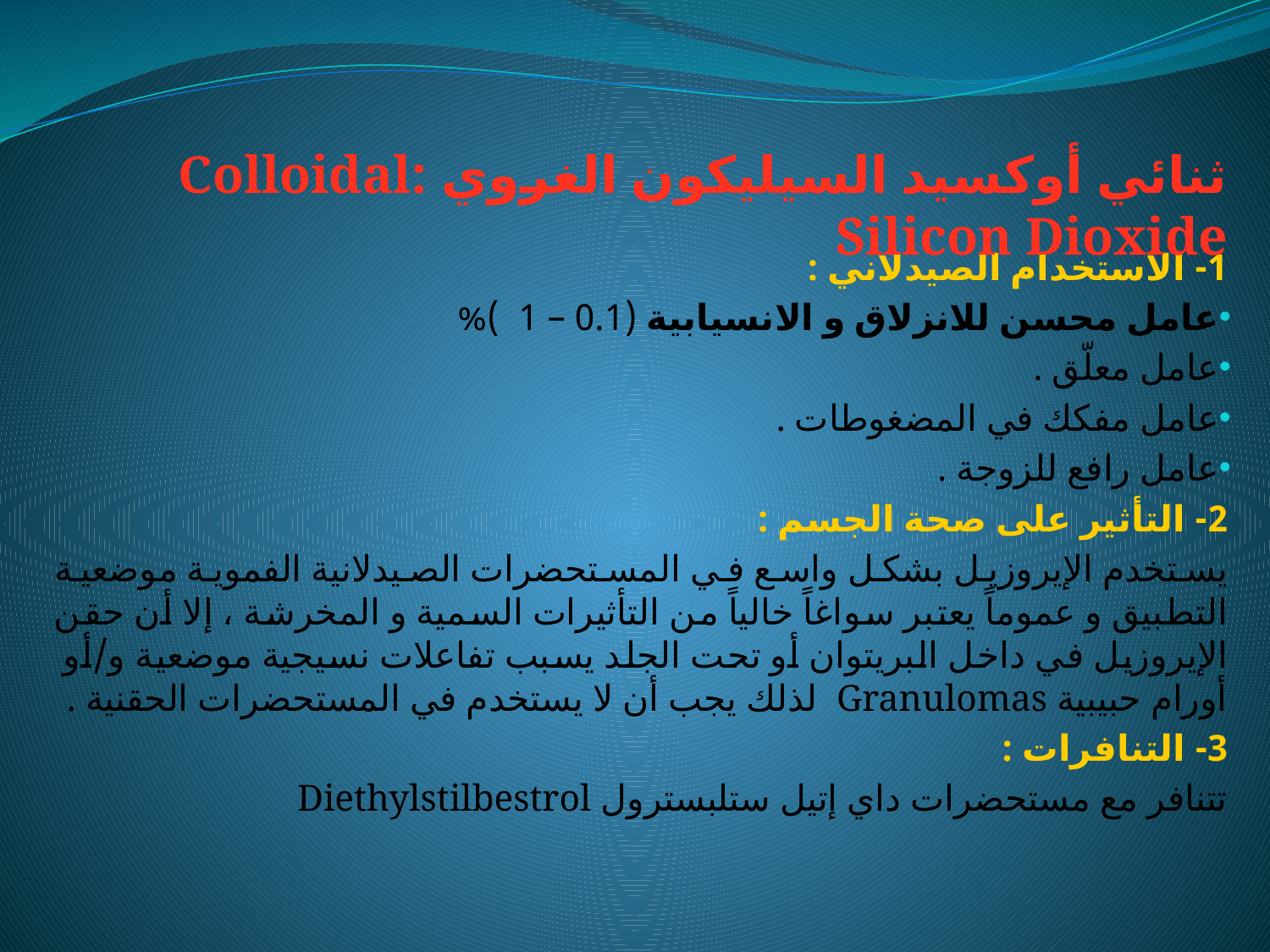

ثنائي أوكسيد السيليكون الغروي :Colloidal Silicon Dioxide
1- الاستخدام الصيدلاني :
عامل محسن للانزلاق و الانسيابية (0.1 – 1  )%
عامل معلّق .
عامل مفكك في المضغوطات .
عامل رافع للزوجة .
2- التأثير على صحة الجسم :
يستخدم الإيروزيل بشكل واسع في المستحضرات الصيدلانية الفموية موضعية التطبيق و عموماً يعتبر سواغاً خالياً من التأثيرات السمية و المخرشة ، إلا أن حقن الإيروزيل في داخل البريتوان أو تحت الجلد يسبب تفاعلات نسيجية موضعية و/أو  أورام حبيبية Granulomas  لذلك يجب أن لا يستخدم في المستحضرات الحقنية .
3- التنافرات :
تتنافر مع مستحضرات داي إتيل ستلبسترول Diethylstilbestrol